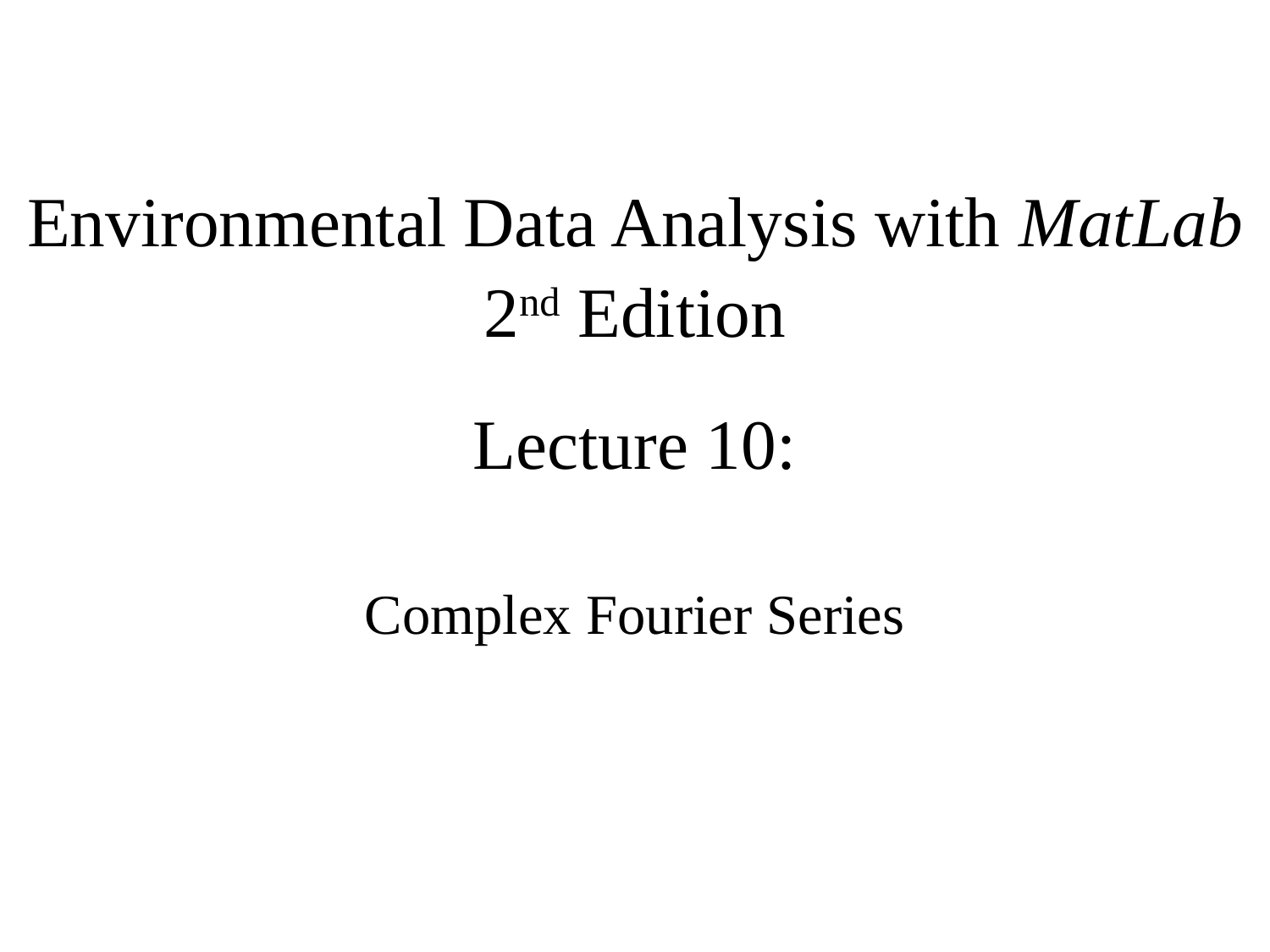

Environmental Data Analysis with MatLab
2nd Edition
Lecture 10:

Complex Fourier Series